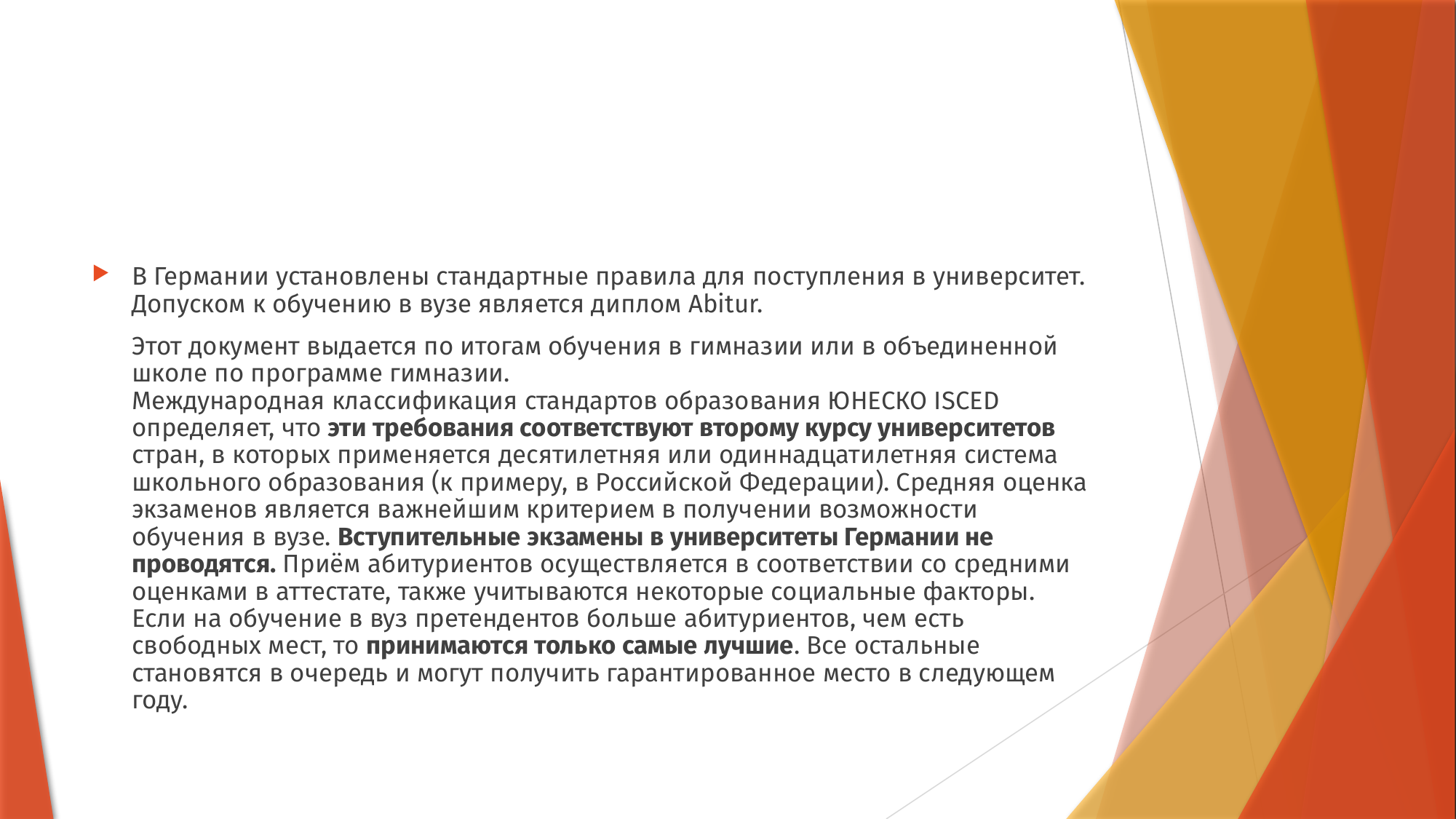

В Германии установлены стандартные правила для поступления в университет. Допуском к обучению в вузе является диплом Abitur.
      Этот документ выдается по итогам обучения в гимназии или в объединенной школе по программе гимназии.
Международная классификация стандартов образования ЮНЕСКО ISCED определяет, что эти требования соответствуют второму курсу университетов стран, в которых применяется десятилетняя или одиннадцатилетняя система школьного образования (к примеру, в Российской Федерации). Средняя оценка экзаменов является важнейшим критерием в получении возможности обучения в вузе. Вступительные экзамены в университеты Германии не проводятся. Приём абитуриентов осуществляется в соответствии со средними оценками в аттестате, также учитываются некоторые социальные факторы. Если на обучение в вуз претендентов больше абитуриентов, чем есть свободных мест, то принимаются только самые лучшие. Все остальные становятся в очередь и могут получить гарантированное место в следующем году.